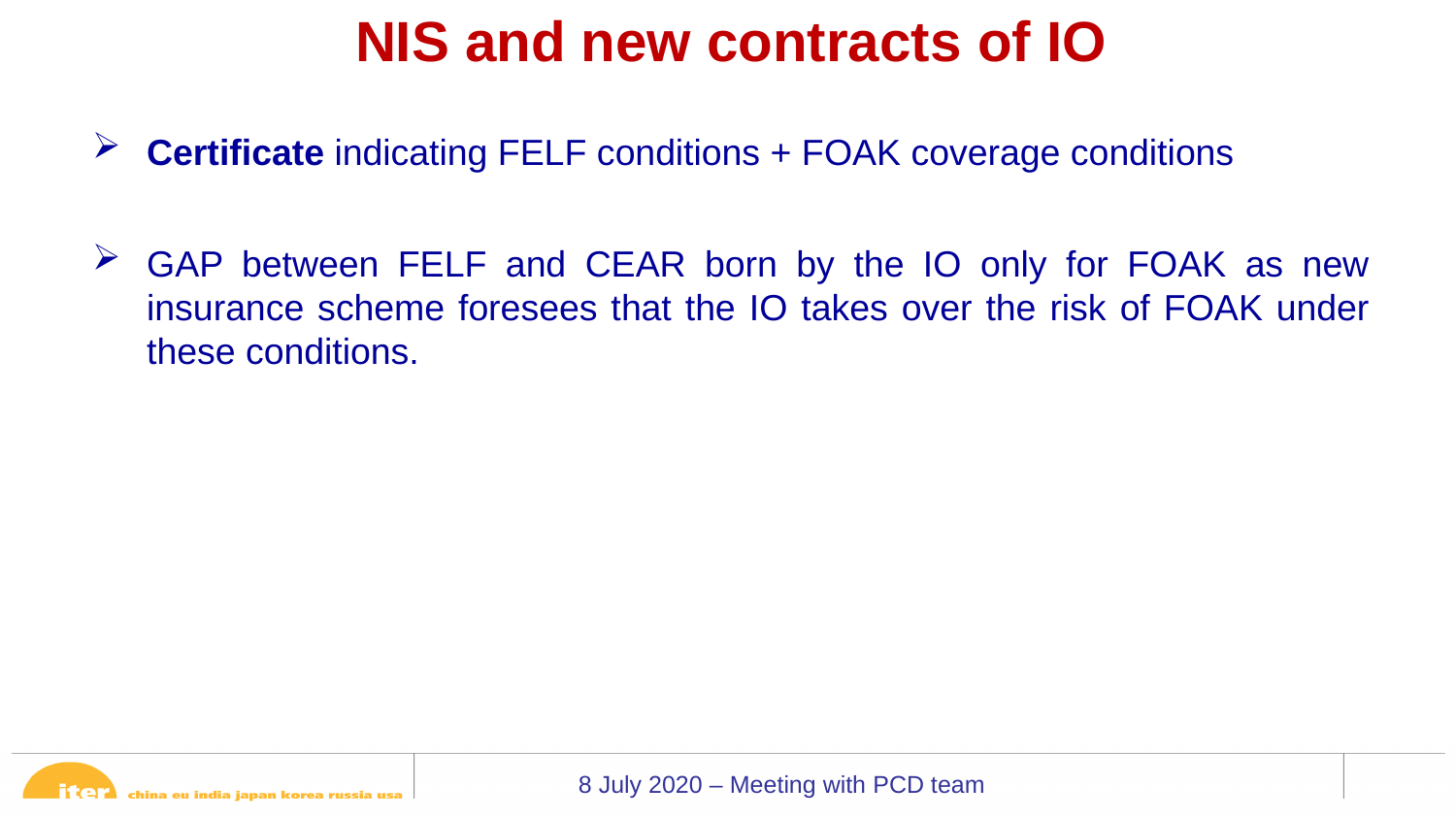

# NIS and new contracts of IO

Certificate indicating FELF conditions + FOAK coverage conditions

GAP between FELF and CEAR born by the IO only for FOAK as new insurance scheme foresees that the IO takes over the risk of FOAK under these conditions.